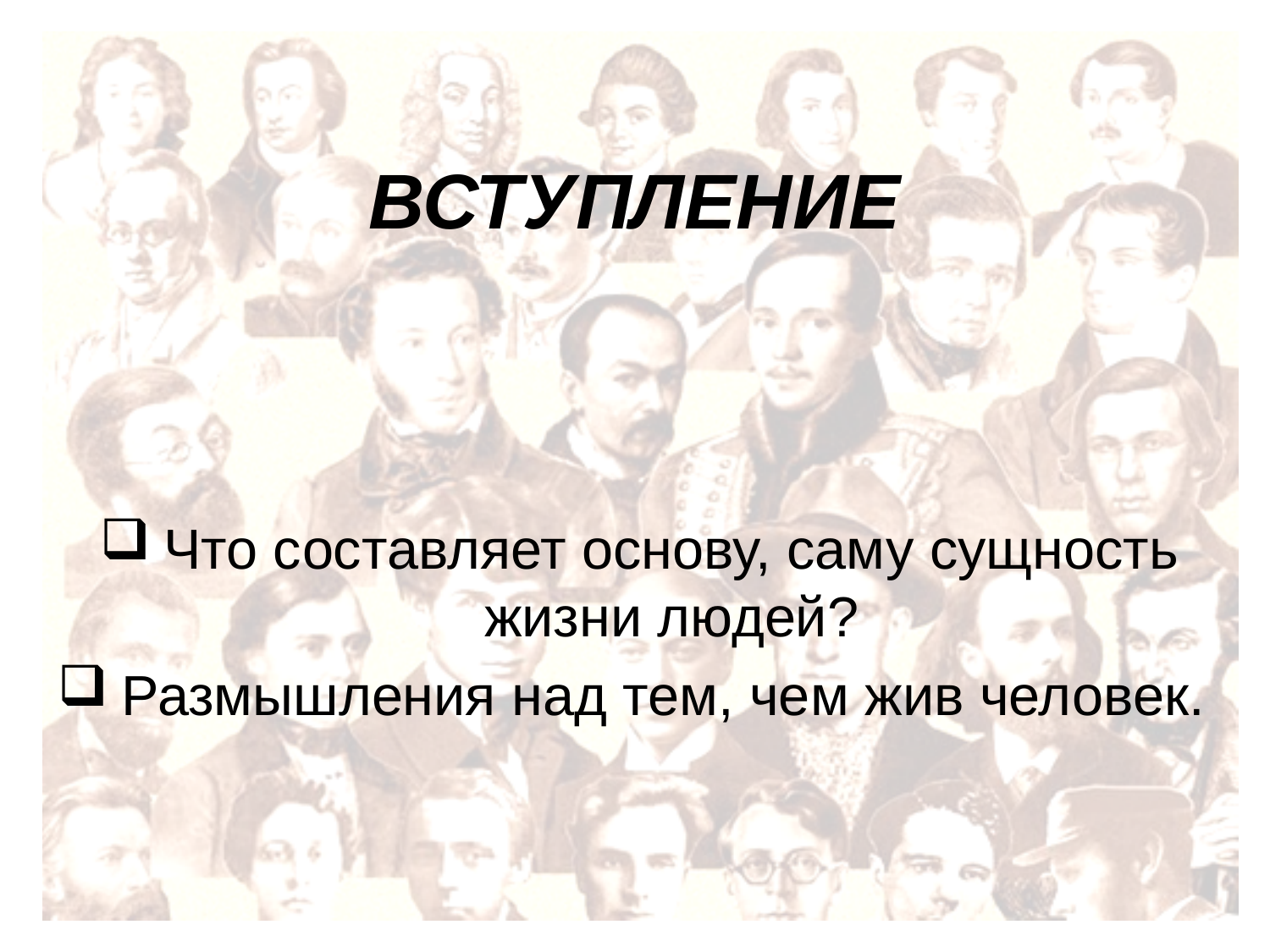

# ВСТУПЛЕНИЕ
Что составляет основу, саму сущность жизни людей?
Размышления над тем, чем жив человек.